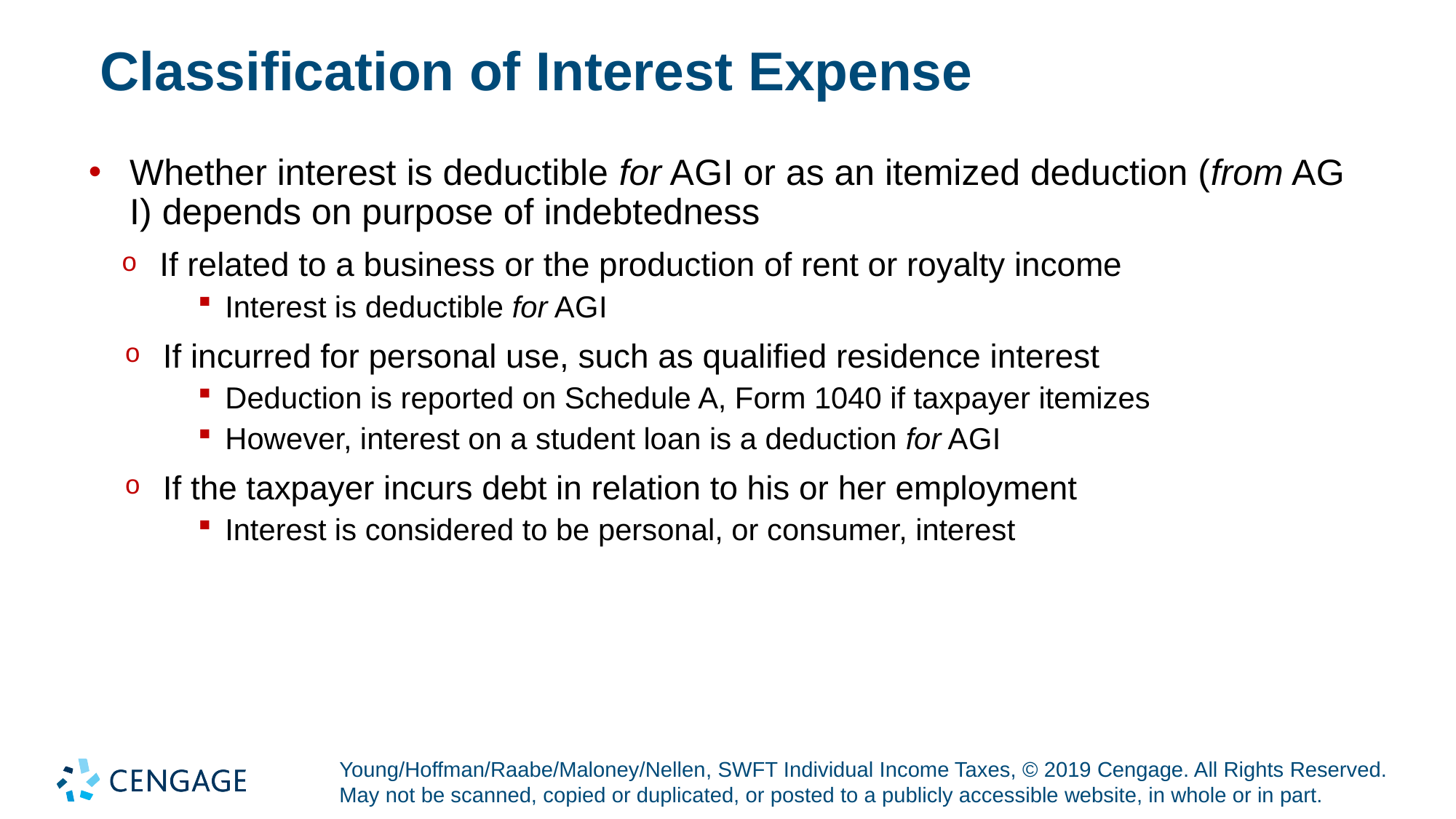

# Classification of Interest Expense
Whether interest is deductible for A G I or as an itemized deduction (from A G I) depends on purpose of indebtedness
If related to a business or the production of rent or royalty income
Interest is deductible for A G I
If incurred for personal use, such as qualified residence interest
Deduction is reported on Schedule A, Form 1040 if taxpayer itemizes
However, interest on a student loan is a deduction for A G I
If the taxpayer incurs debt in relation to his or her employment
Interest is considered to be personal, or consumer, interest